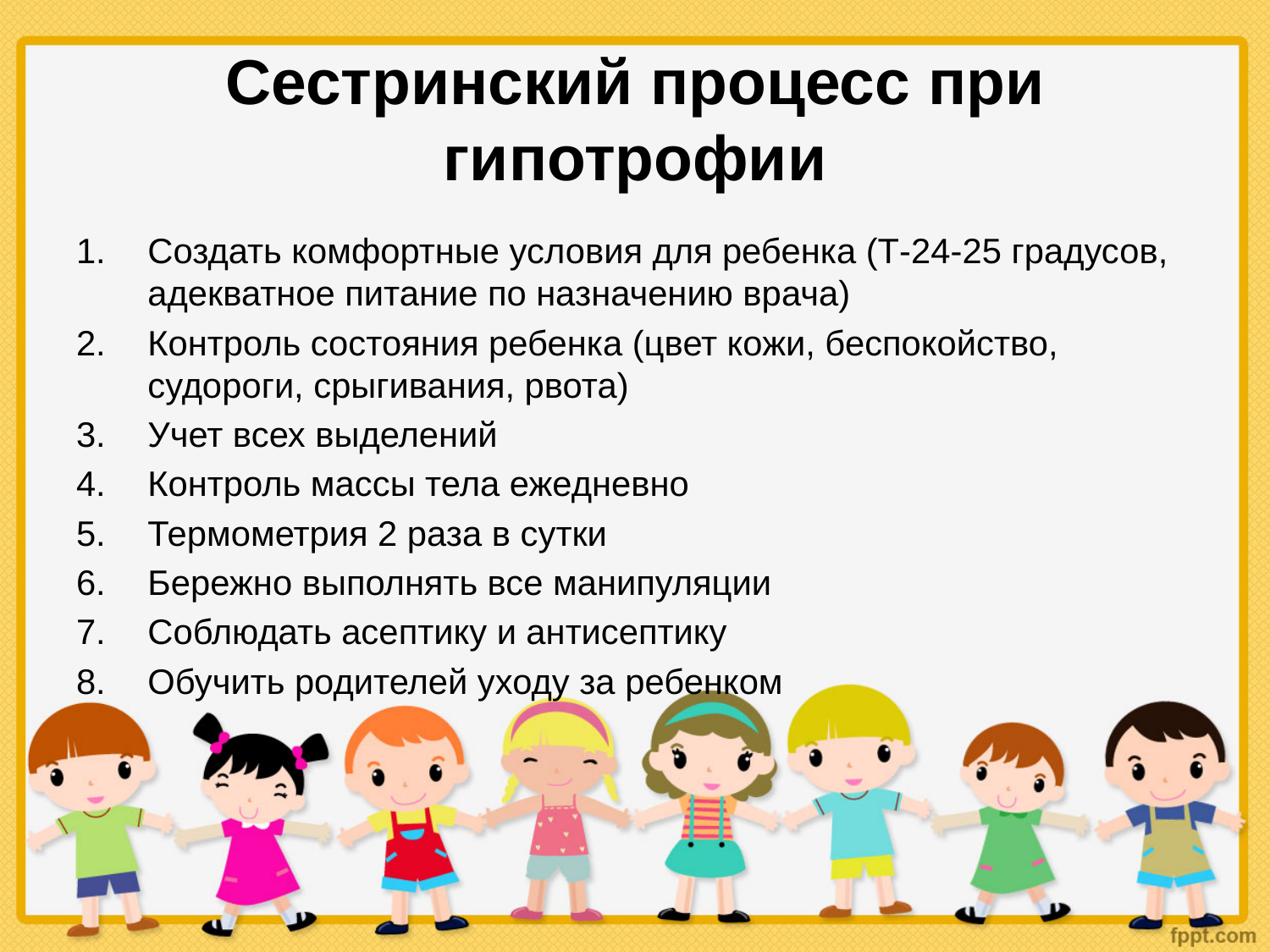

# Сестринский процесс при гипотрофии
Создать комфортные условия для ребенка (Т-24-25 градусов, адекватное питание по назначению врача)
Контроль состояния ребенка (цвет кожи, беспокойство, судороги, срыгивания, рвота)
Учет всех выделений
Контроль массы тела ежедневно
Термометрия 2 раза в сутки
Бережно выполнять все манипуляции
Соблюдать асептику и антисептику
Обучить родителей уходу за ребенком